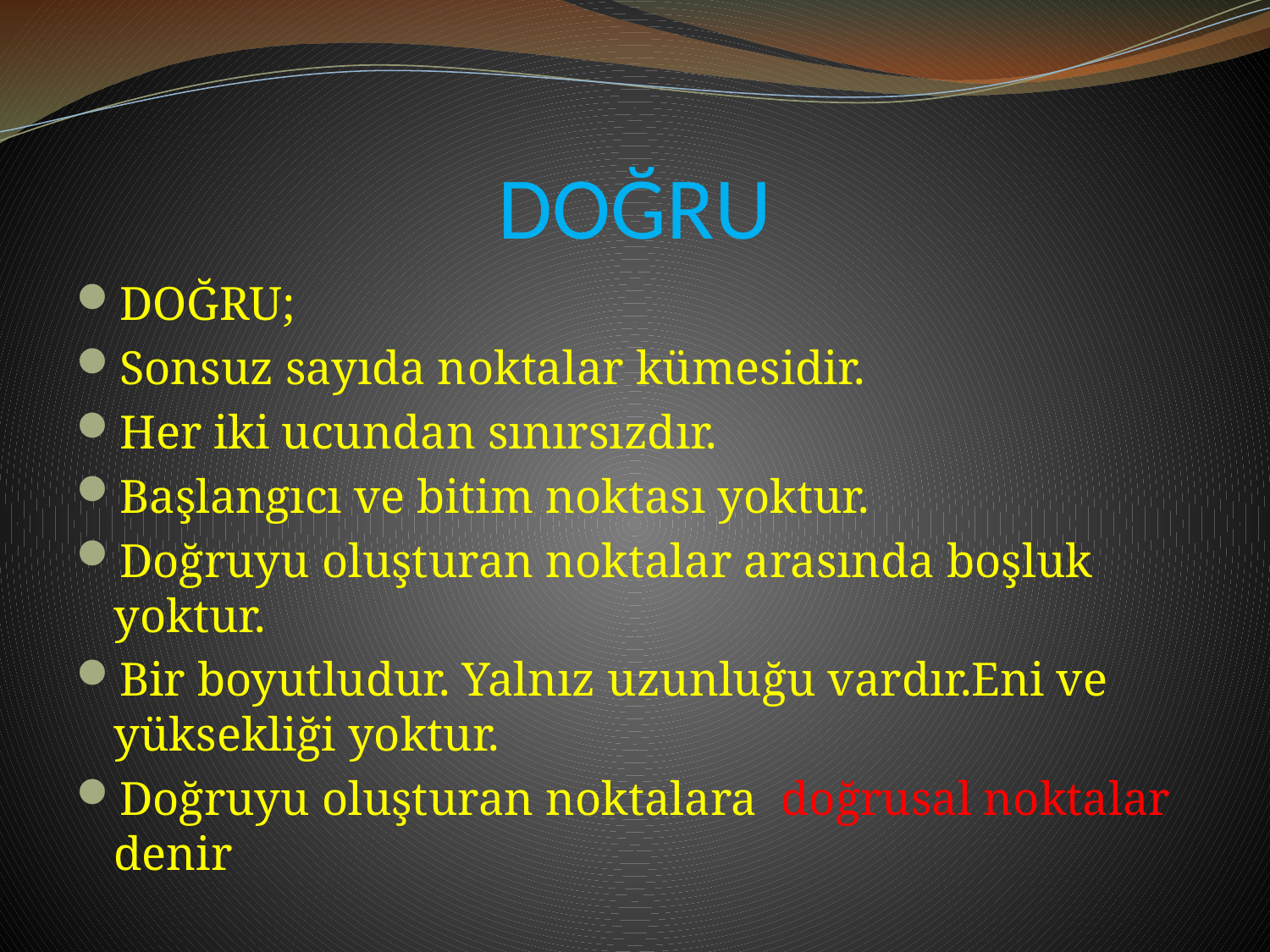

# DOĞRU
DOĞRU;
Sonsuz sayıda noktalar kümesidir.
Her iki ucundan sınırsızdır.
Başlangıcı ve bitim noktası yoktur.
Doğruyu oluşturan noktalar arasında boşluk yoktur.
Bir boyutludur. Yalnız uzunluğu vardır.Eni ve yüksekliği yoktur.
Doğruyu oluşturan noktalara  doğrusal noktalar denir